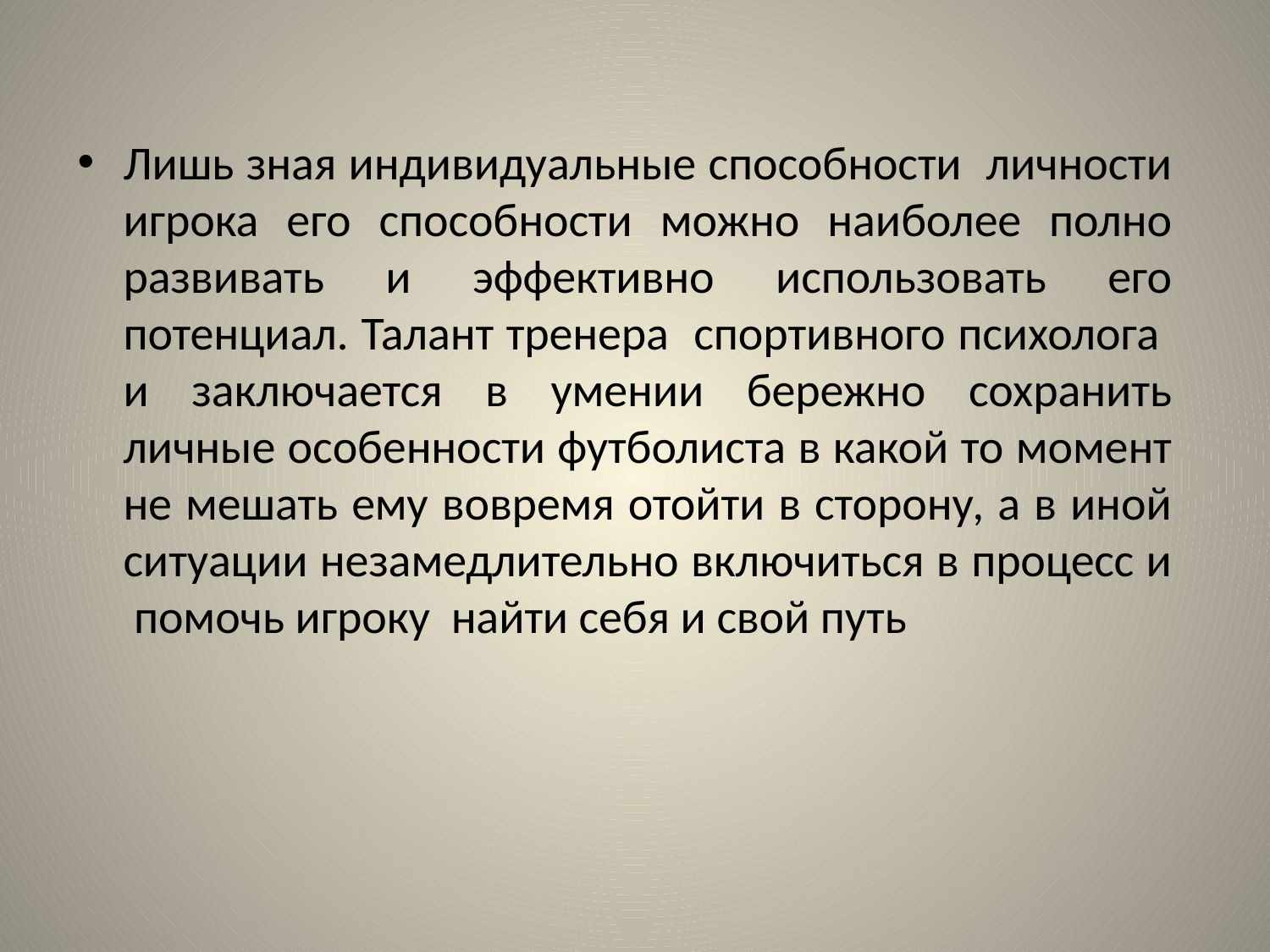

Лишь зная индивидуальные способности  личности игрока его способности можно наиболее полно развивать и эффективно использовать его потенциал. Талант тренера  спортивного психолога  и заключается в умении бережно сохранить личные особенности футболиста в какой то момент не мешать ему вовремя отойти в сторону, а в иной ситуации незамедлительно включиться в процесс и  помочь игроку  найти себя и свой путь